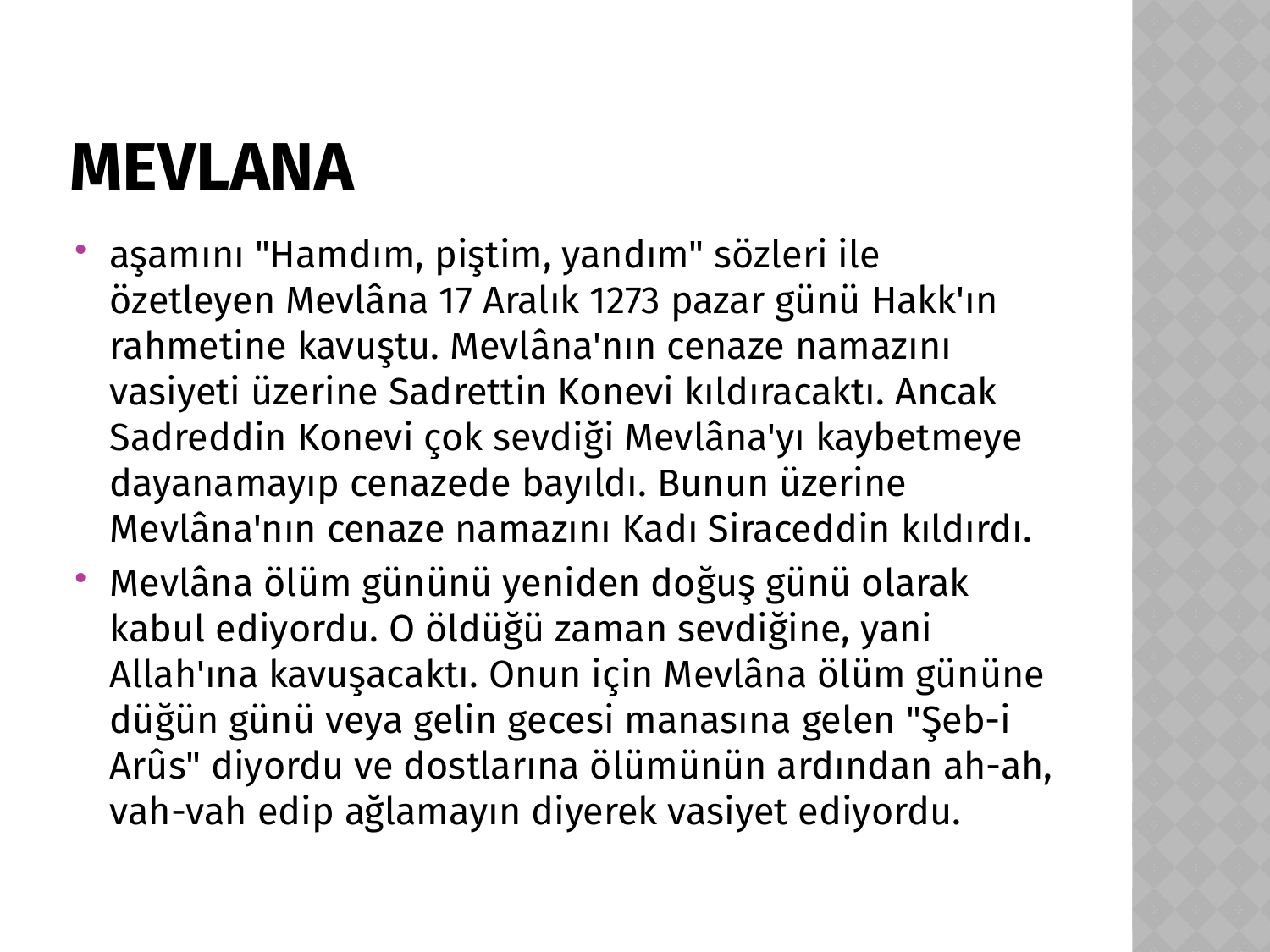

# Mevlana
aşamını "Hamdım, piştim, yandım" sözleri ile özetleyen Mevlâna 17 Aralık 1273 pazar günü Hakk'ın rahmetine kavuştu. Mevlâna'nın cenaze namazını vasiyeti üzerine Sadrettin Konevi kıldıracaktı. Ancak Sadreddin Konevi çok sevdiği Mevlâna'yı kaybetmeye dayanamayıp cenazede bayıldı. Bunun üzerine Mevlâna'nın cenaze namazını Kadı Siraceddin kıldırdı.
Mevlâna ölüm gününü yeniden doğuş günü olarak kabul ediyordu. O öldüğü zaman sevdiğine, yani Allah'ına kavuşacaktı. Onun için Mevlâna ölüm gününe düğün günü veya gelin gecesi manasına gelen "Şeb-i Arûs" diyordu ve dostlarına ölümünün ardından ah-ah, vah-vah edip ağlamayın diyerek vasiyet ediyordu.